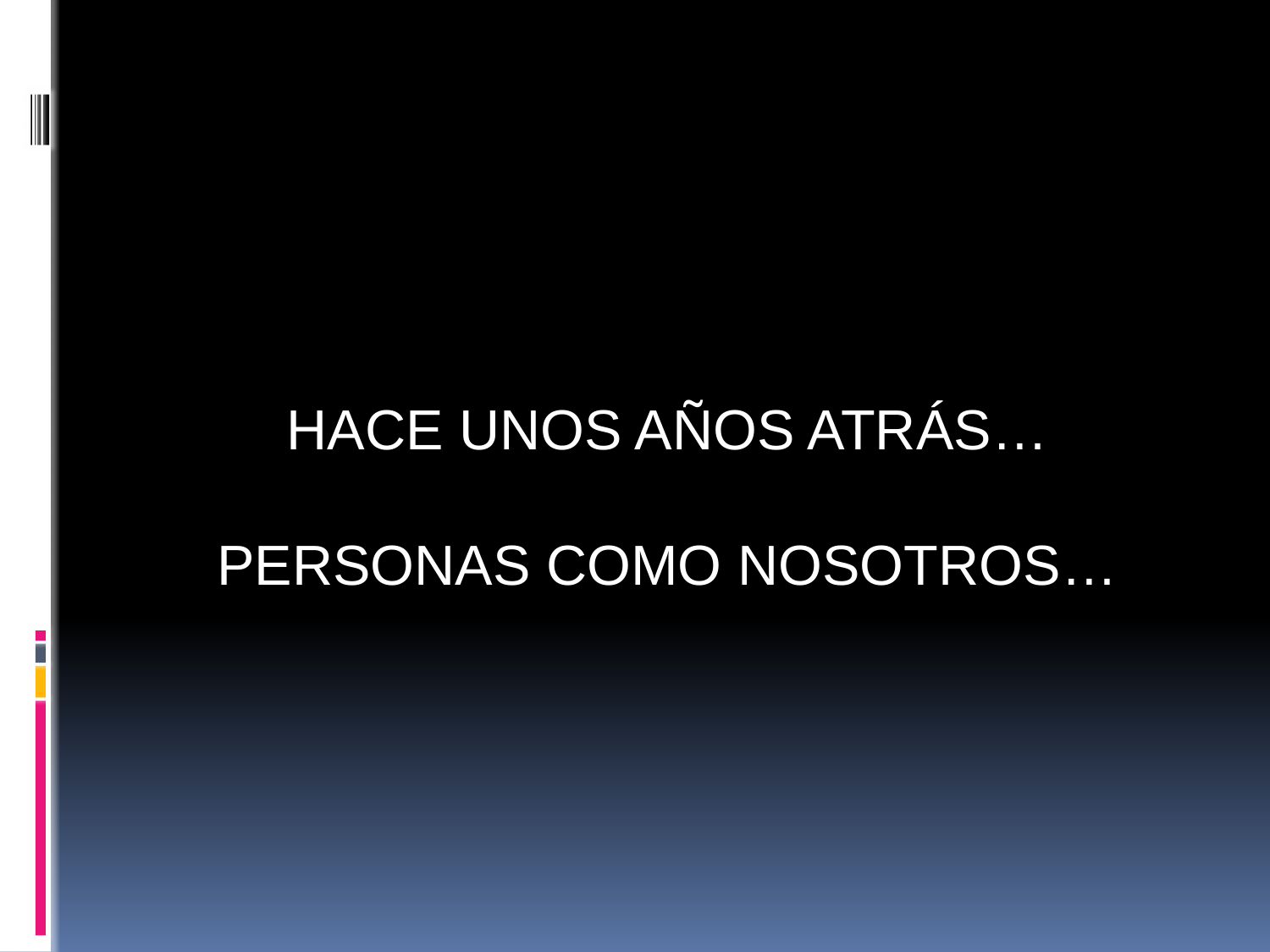

HACE UNOS AÑOS ATRÁS…

PERSONAS COMO NOSOTROS…
#